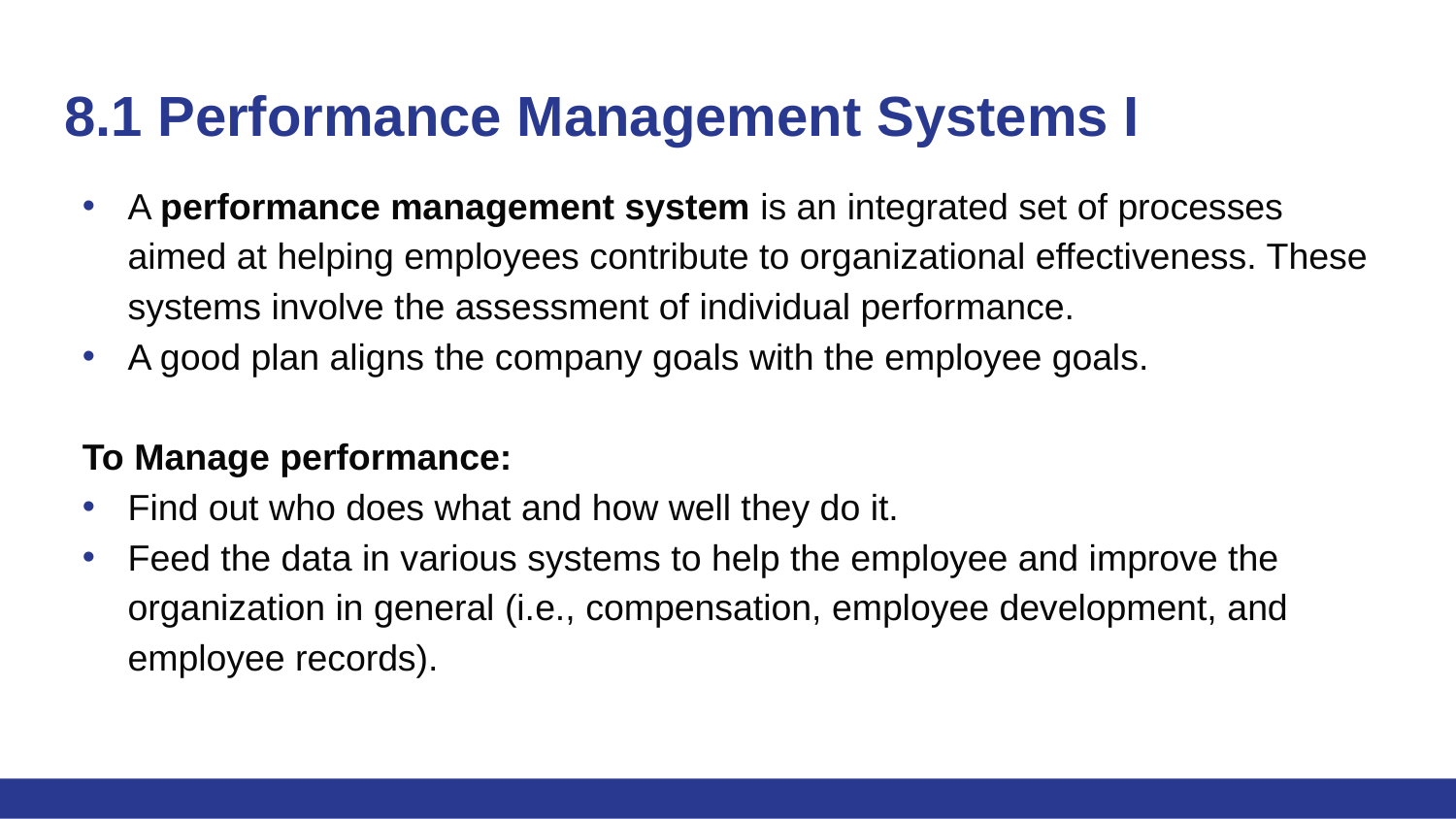

# 8.1 Performance Management Systems I
A performance management system is an integrated set of processes aimed at helping employees contribute to organizational effectiveness. These systems involve the assessment of individual performance.
A good plan aligns the company goals with the employee goals.

To Manage performance:
Find out who does what and how well they do it.
Feed the data in various systems to help the employee and improve the organization in general (i.e., compensation, employee development, and employee records).